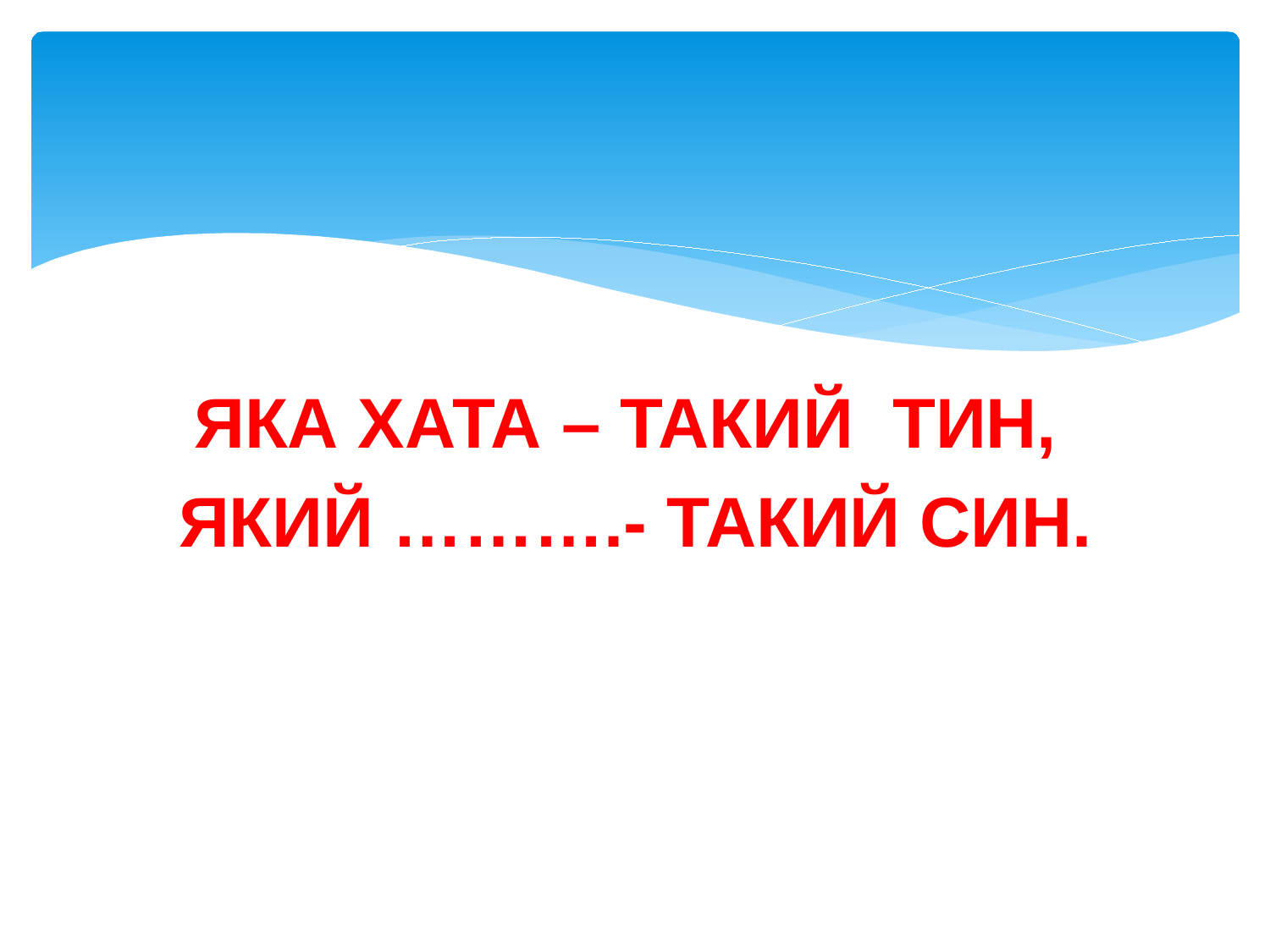

#
ЯКА ХАТА – ТАКИЙ  ТИН,
ЯКИЙ ……….- ТАКИЙ СИН.